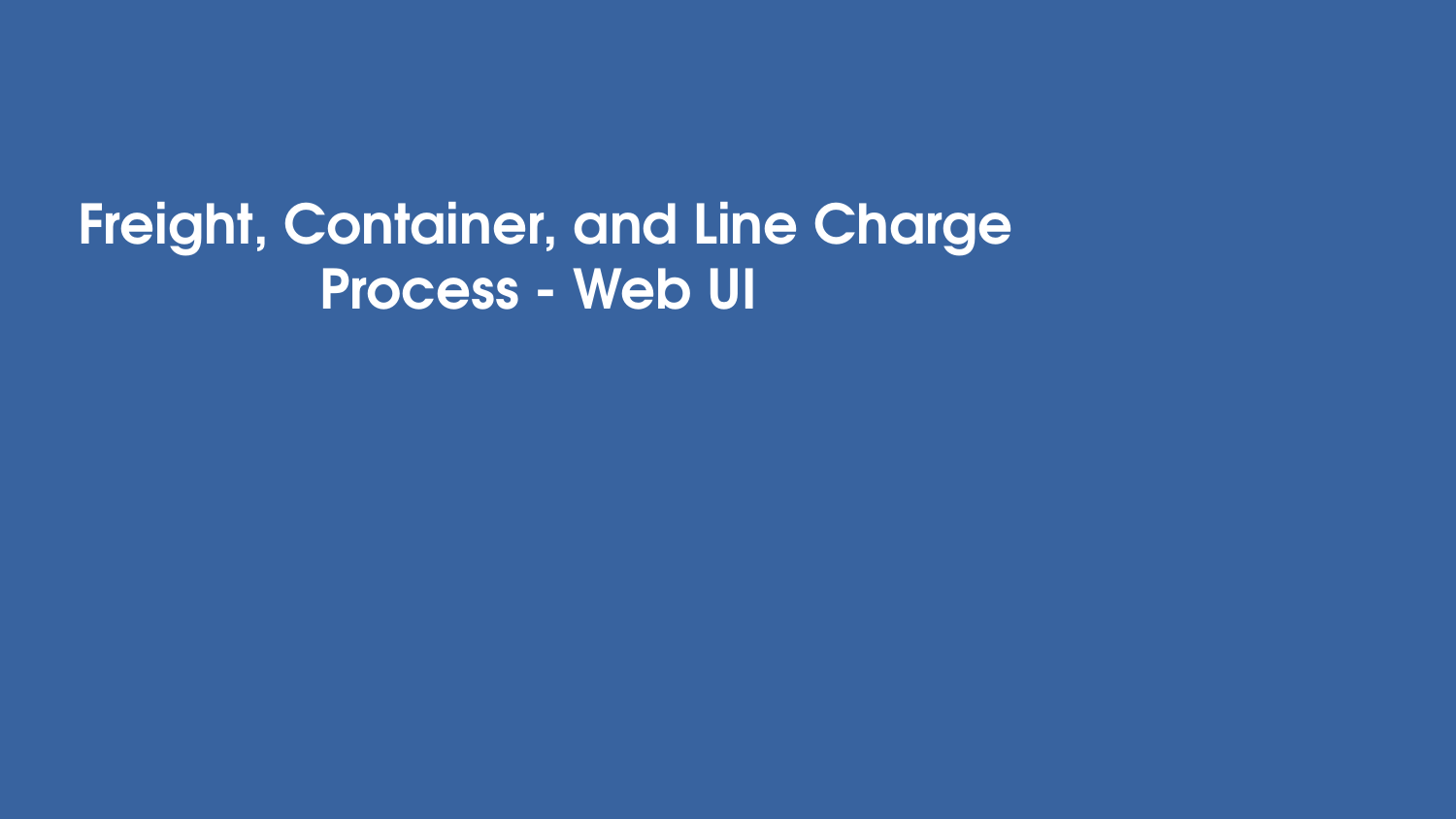

# Freight, Container, and Line Charge Process - Web UI
170